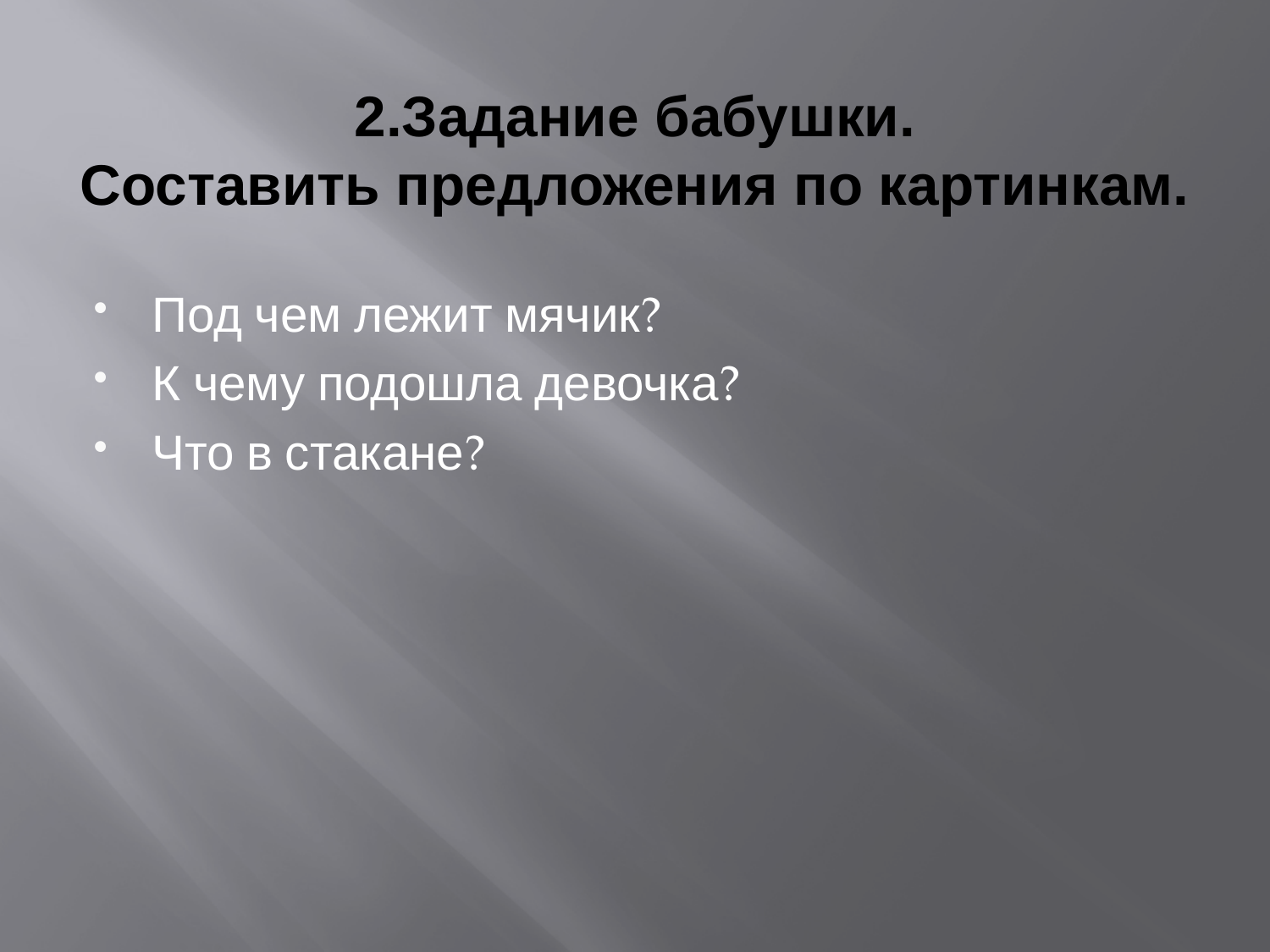

# 2.Задание бабушки. Составить предложения по картинкам.
Под чем лежит мячик?
К чему подошла девочка?
Что в стакане?